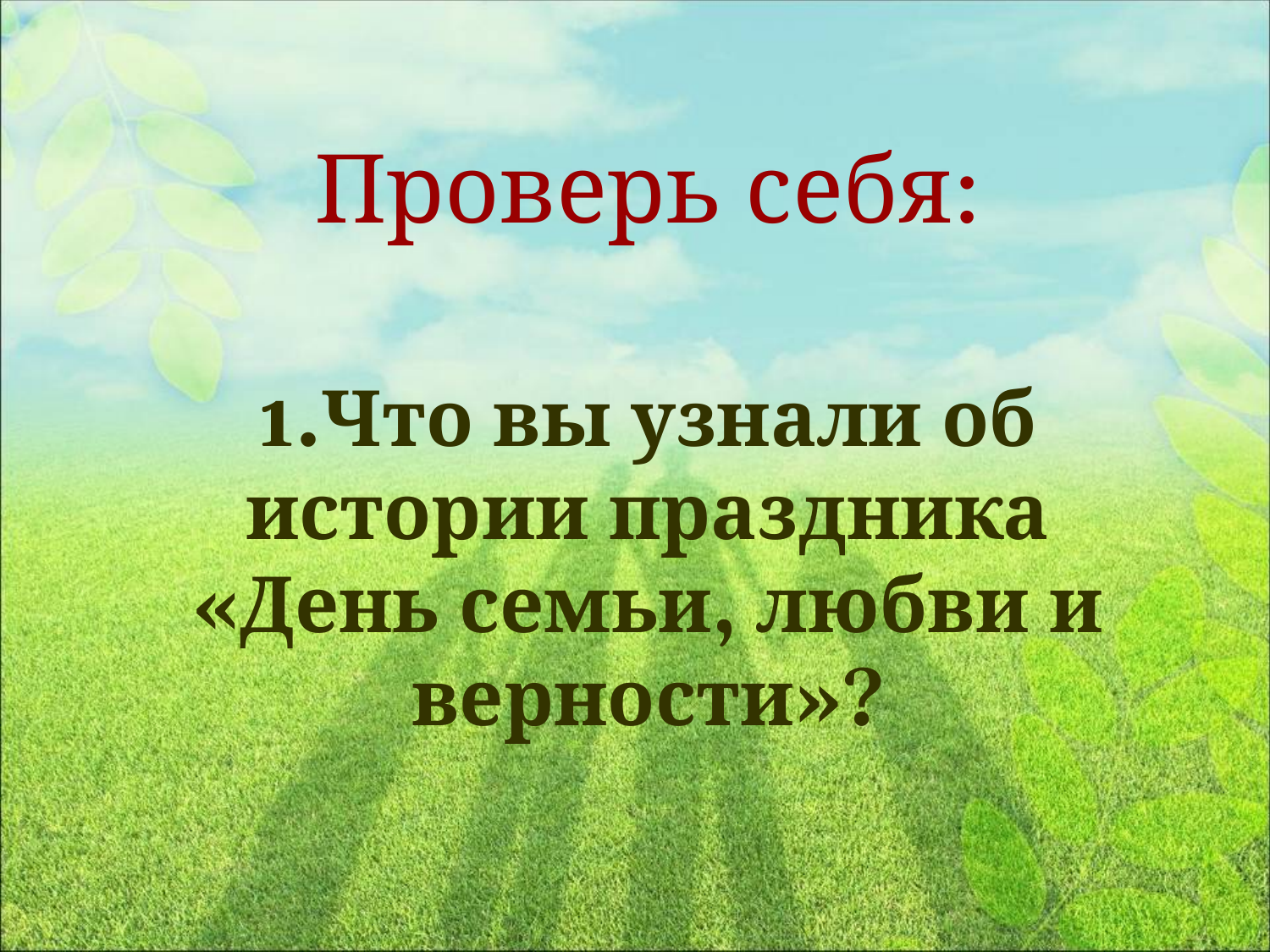

# Проверь себя: 1.Что вы узнали об истории праздника «День семьи, любви и верности»?